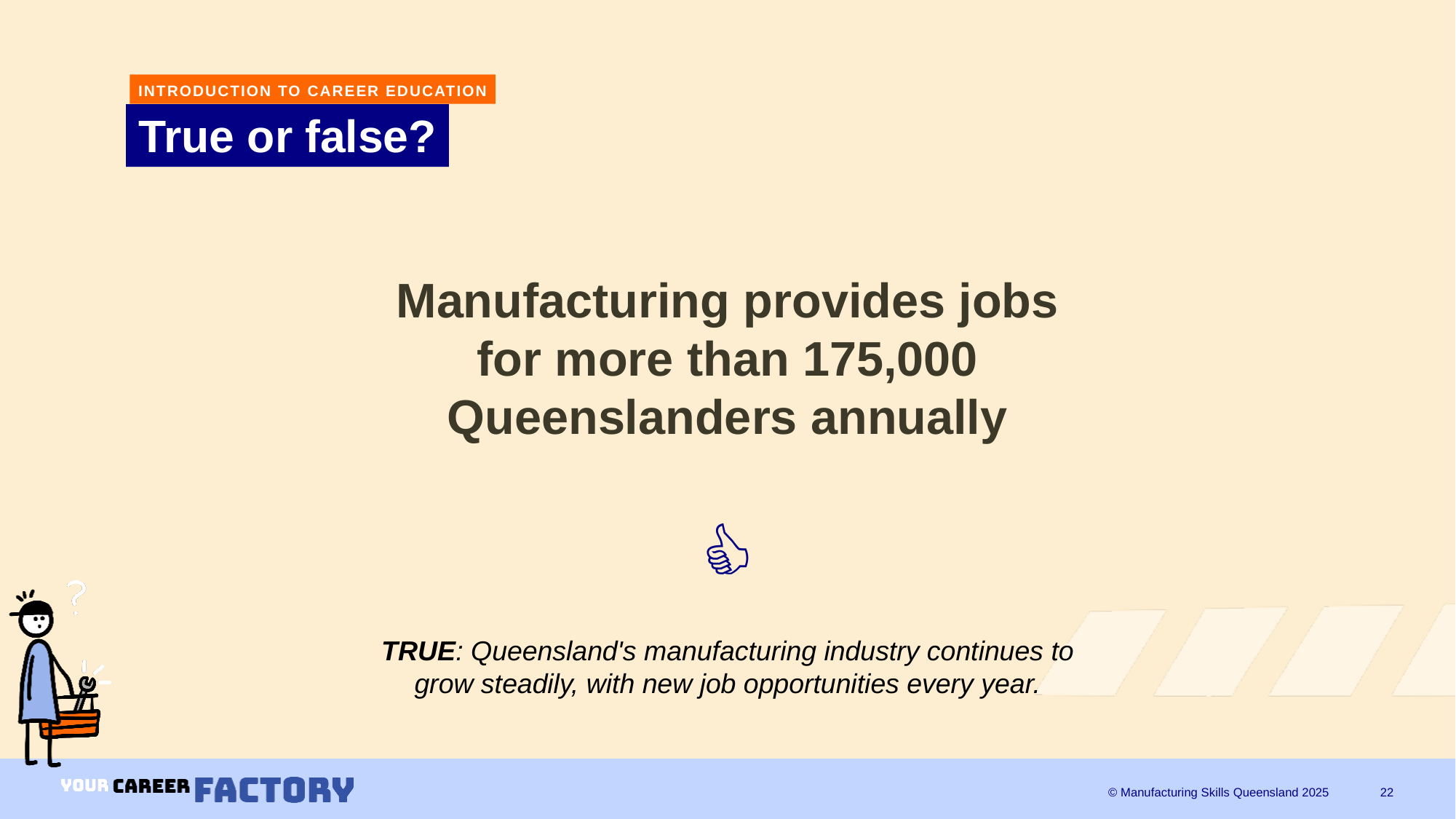

INTRODUCTION TO CAREER EDUCATION
# True or false?
Manufacturing provides jobs for more than 175,000 Queenslanders annually

👍

TRUE: Queensland's manufacturing industry continues to grow steadily, with new job opportunities every year.